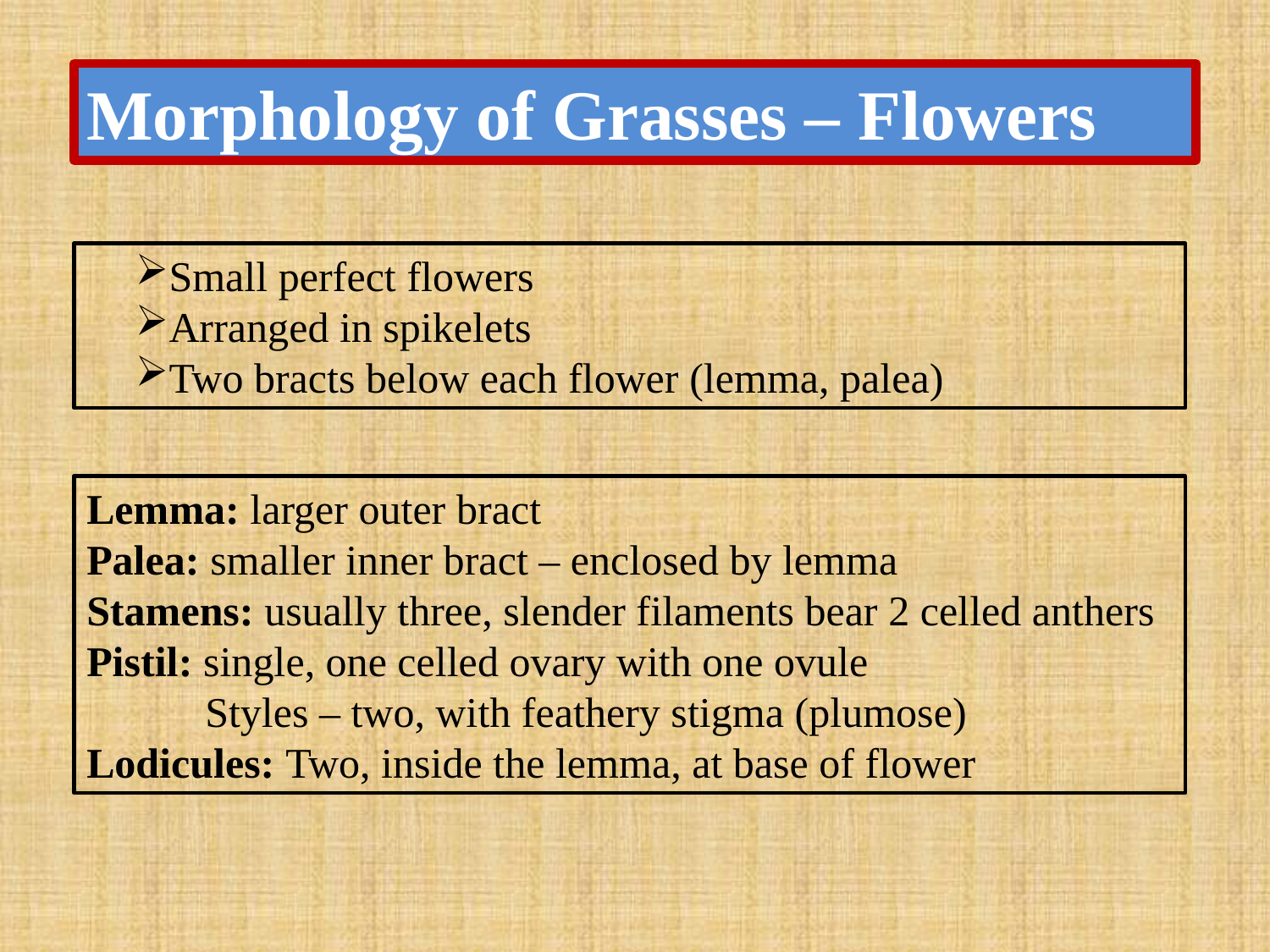

Morphology of Grasses – Flowers
Small perfect flowers
Arranged in spikelets
Two bracts below each flower (lemma, palea)
Lemma: larger outer bract
Palea: smaller inner bract – enclosed by lemma
Stamens: usually three, slender filaments bear 2 celled anthers
Pistil: single, one celled ovary with one ovule
Styles – two, with feathery stigma (plumose)
Lodicules: Two, inside the lemma, at base of flower